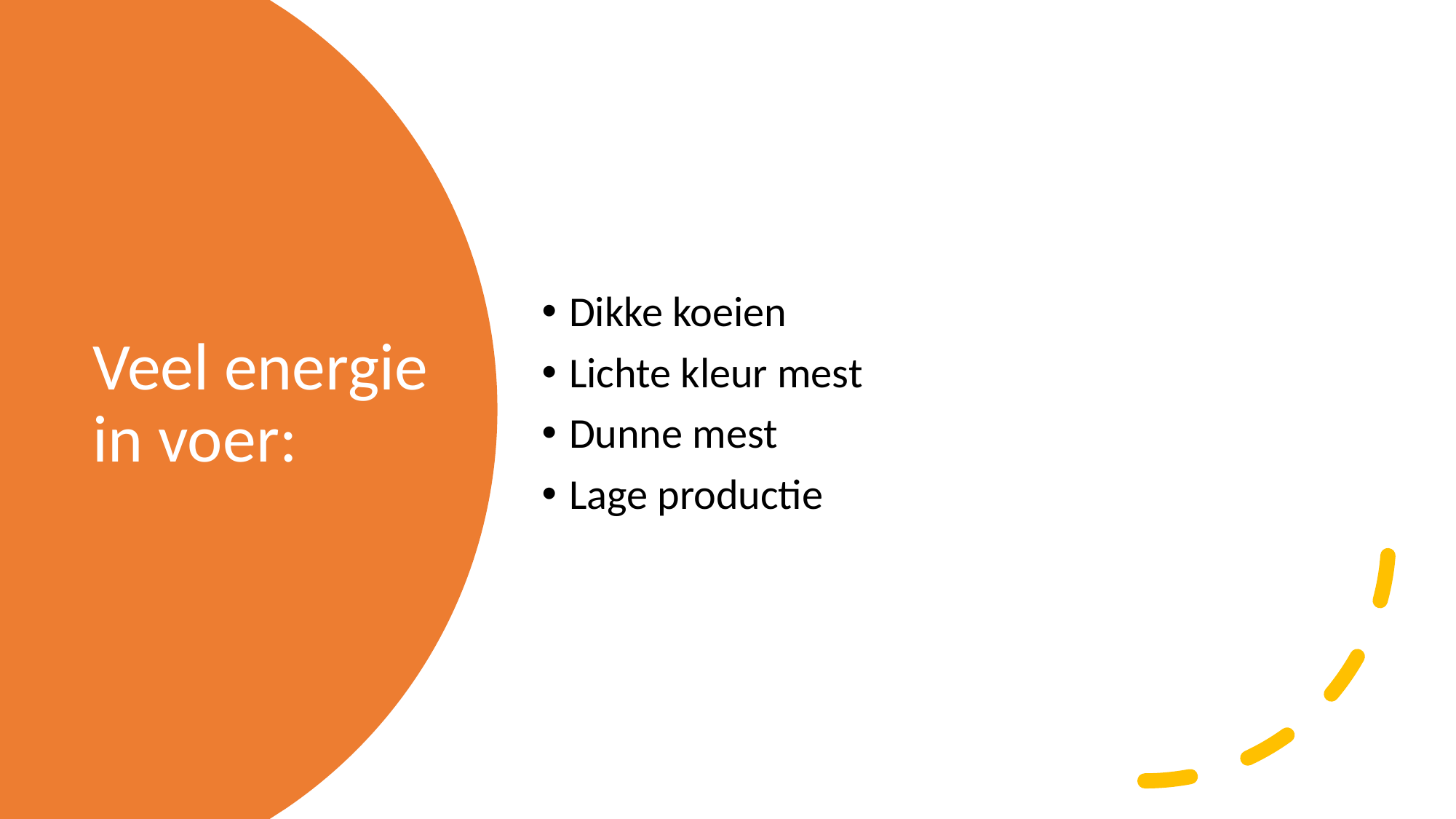

Dikke koeien
Lichte kleur mest
Dunne mest
Lage productie
# Veel energie in voer: